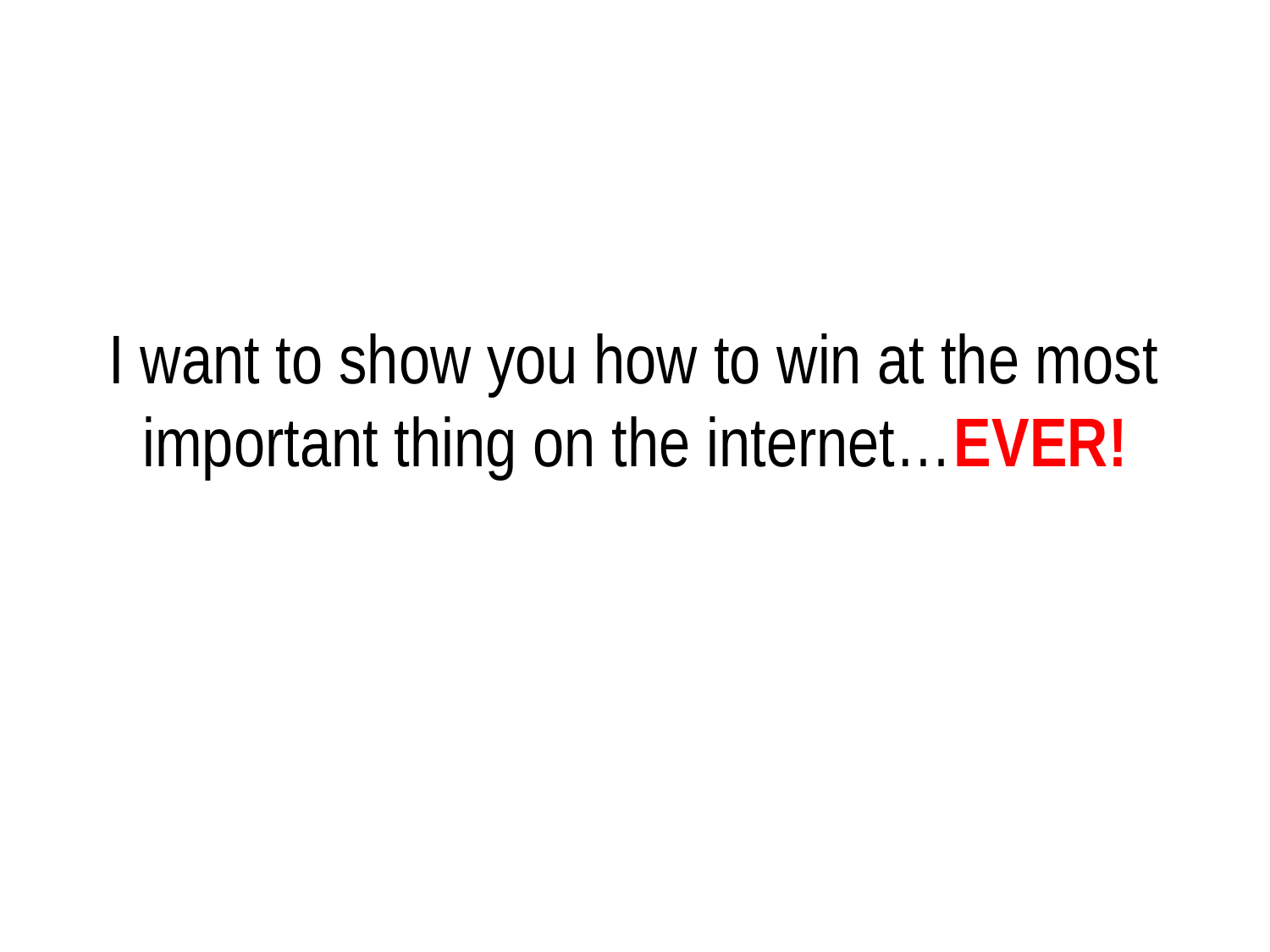

# I want to show you how to win at the most important thing on the internet…EVER!